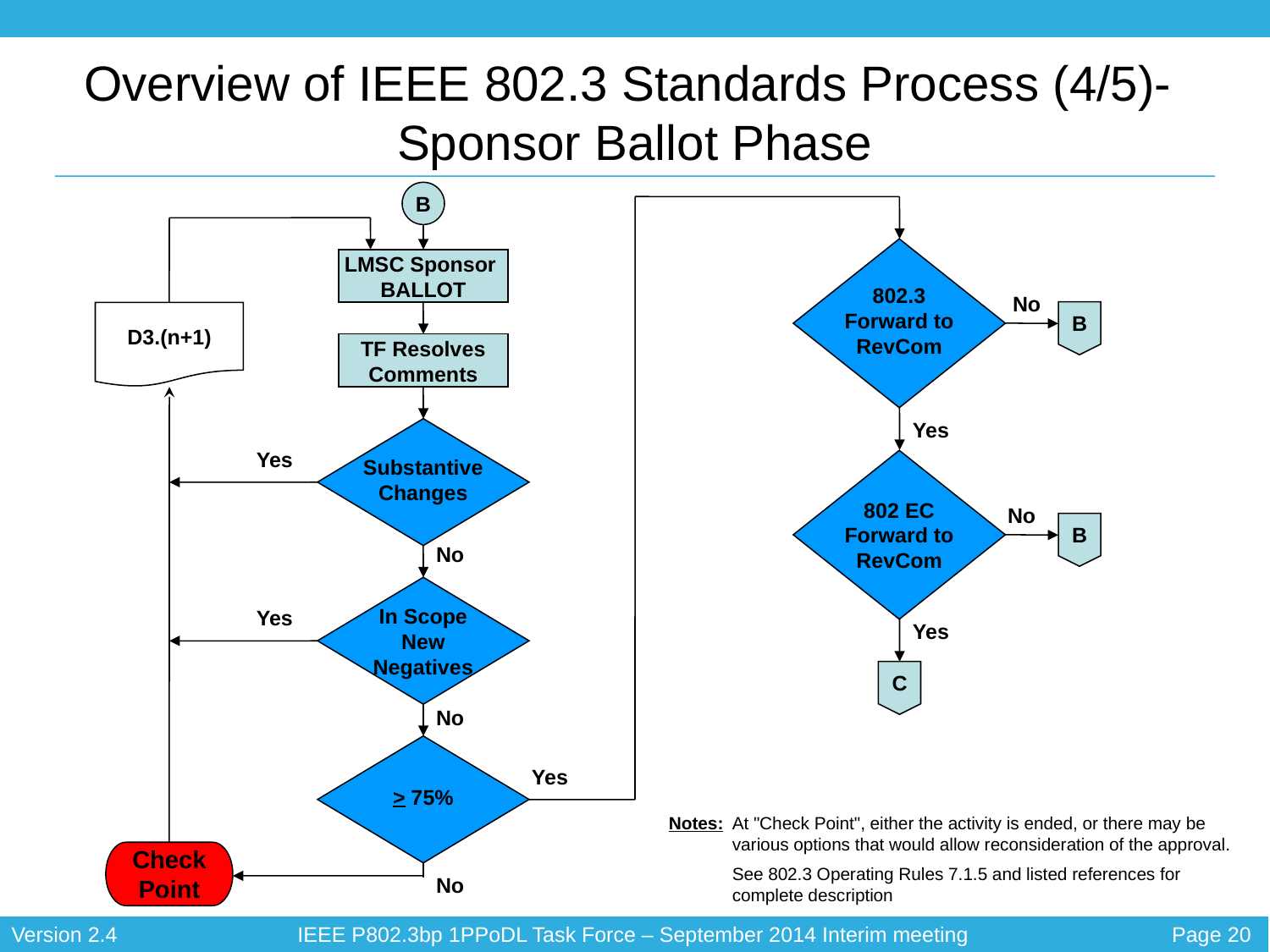

Overview of IEEE 802.3 Standards Process (4/5)-
Sponsor Ballot Phase
B

802.3
Forward to
RevCom
LMSC Sponsor
BALLOT
No
B
D3.(n+1)

TF Resolves
Comments

Yes
Substantive
Changes
Yes
802 EC
Forward to
RevCom

No
B

No

In Scope
New
Negatives

Yes
Yes

C

No
> 75%
Yes

Notes: 	At "Check Point", either the activity is ended, or there may be various options that would allow reconsideration of the approval.
	See 802.3 Operating Rules 7.1.5 and listed references for complete description
Check
Point

No